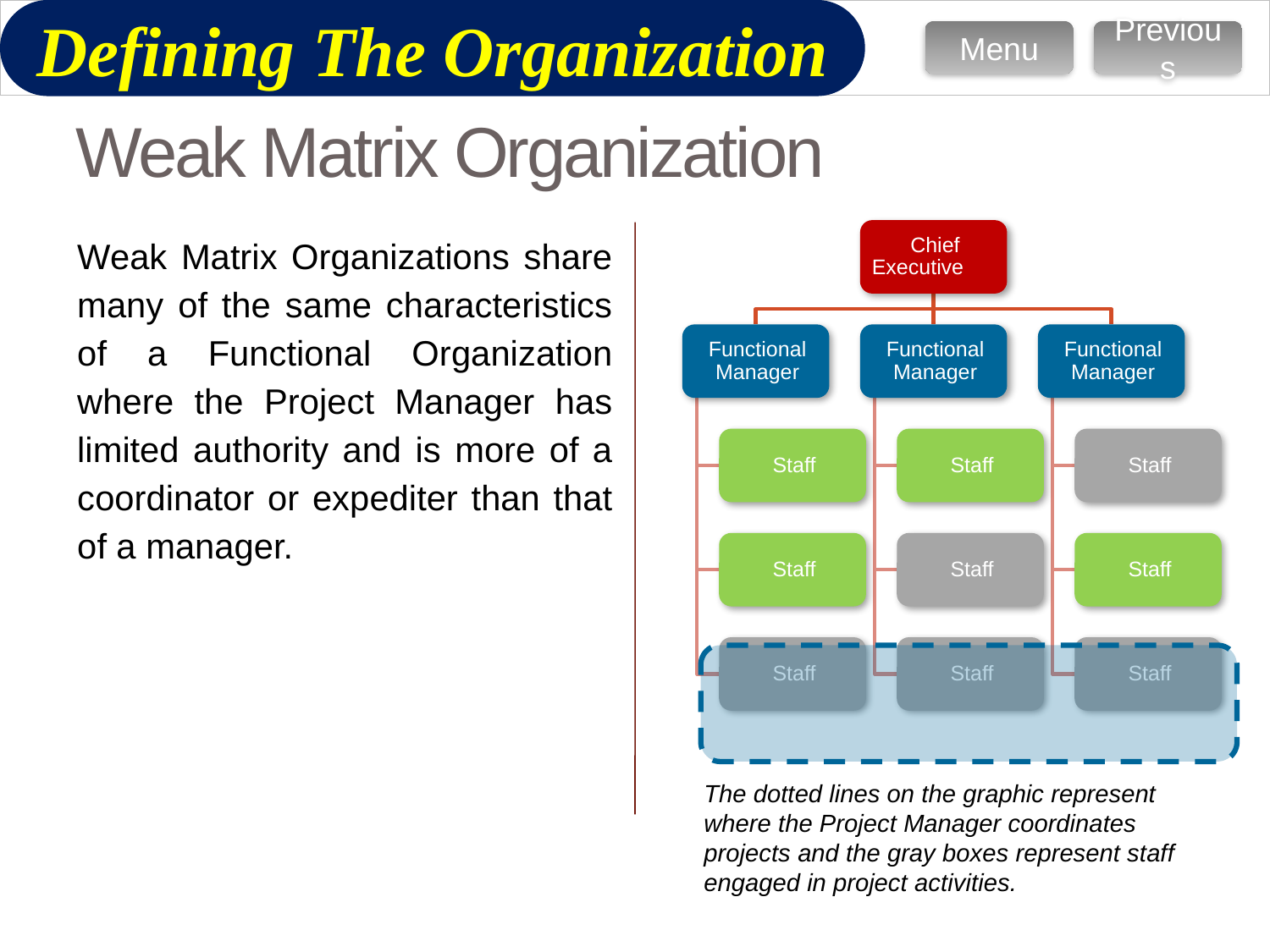

Defining The Organization

Menu
Previous
# Weak Matrix Organization
Chief Executive
Functional Manager
Staff
Staff
Staff
Functional Manager
Staff
Staff
Staff
Functional Manager
Staff
Staff
Staff
Weak Matrix Organizations share many of the same characteristics of a Functional Organization where the Project Manager has limited authority and is more of a coordinator or expediter than that of a manager.

The dotted lines on the graphic represent where the Project Manager coordinates projects and the gray boxes represent staff engaged in project activities.